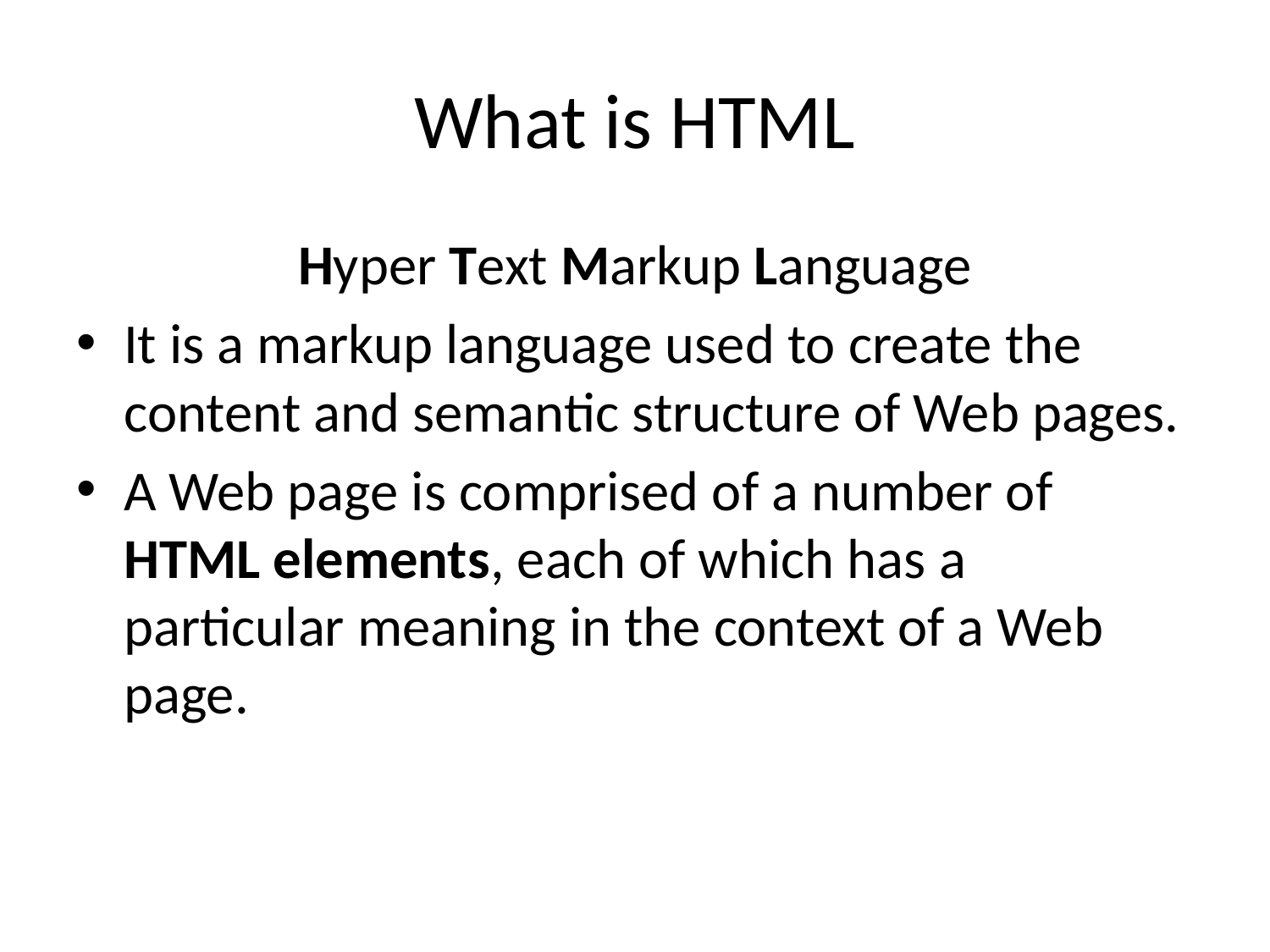

# What is HTML
Hyper Text Markup Language
It is a markup language used to create the content and semantic structure of Web pages.
A Web page is comprised of a number of HTML elements, each of which has a particular meaning in the context of a Web page.